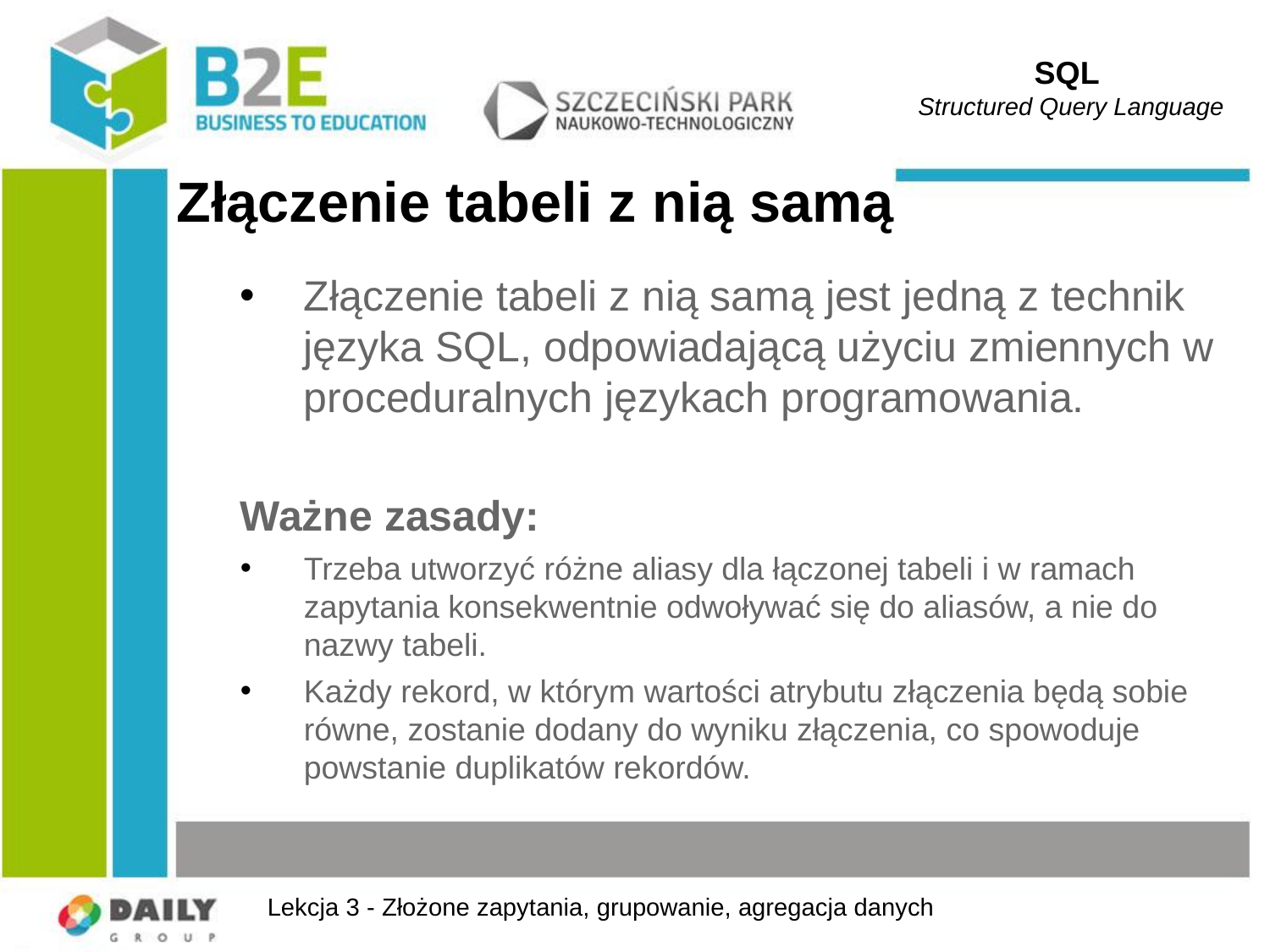

SQL
Structured Query Language
# Złączenie tabeli z nią samą
Złączenie tabeli z nią samą jest jedną z technik języka SQL, odpowiadającą użyciu zmiennych w proceduralnych językach programowania.

Ważne zasady:
Trzeba utworzyć różne aliasy dla łączonej tabeli i w ramach zapytania konsekwentnie odwoływać się do aliasów, a nie do nazwy tabeli.
Każdy rekord, w którym wartości atrybutu złączenia będą sobie równe, zostanie dodany do wyniku złączenia, co spowoduje powstanie duplikatów rekordów.
Lekcja 3 - Złożone zapytania, grupowanie, agregacja danych